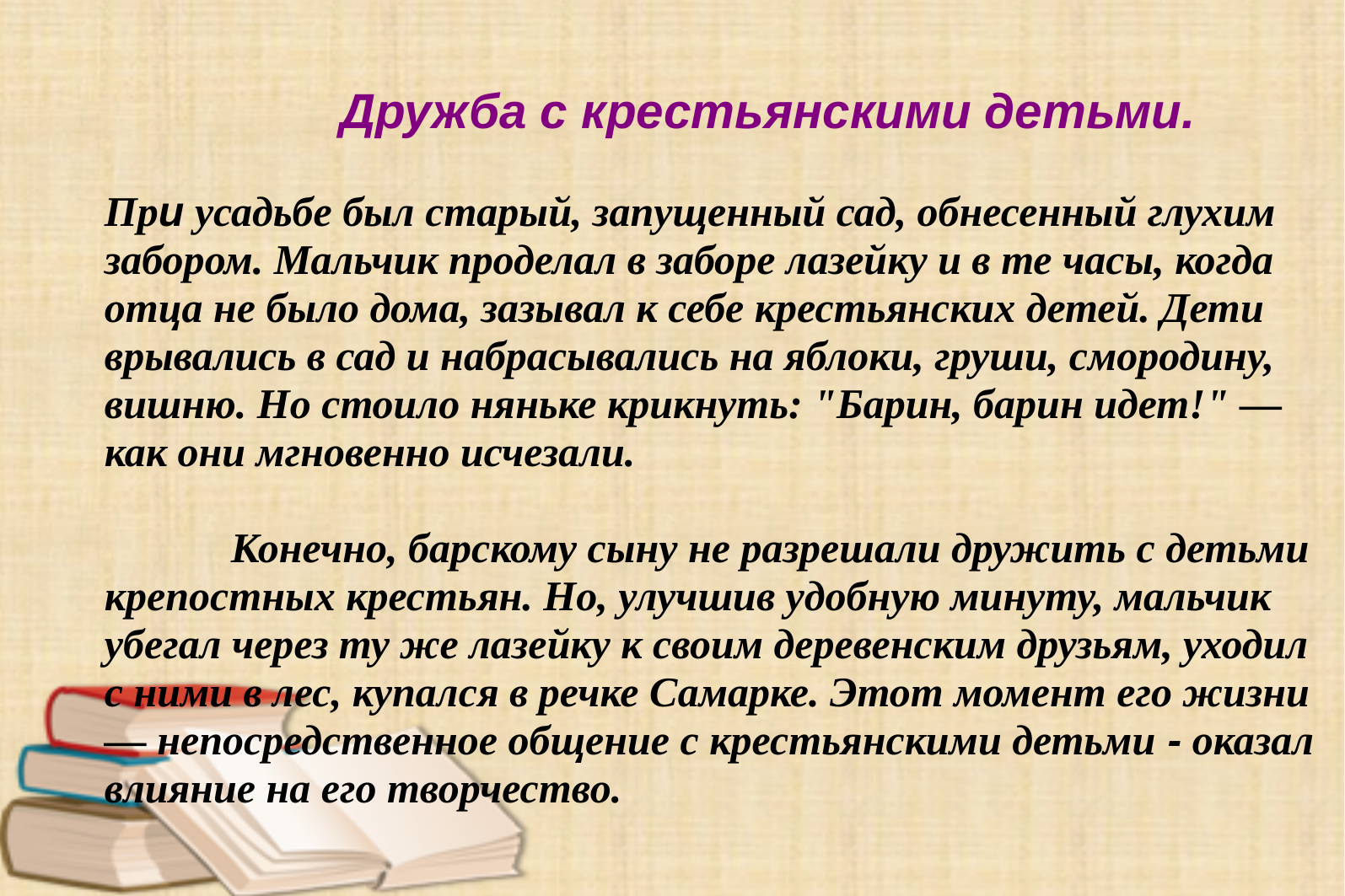

# Дружба с крестьянскими детьми. При усадьбе был старый, запущенный сад, обнесенный глухим забором. Мальчик проделал в заборе лазейку и в те часы, когда отца не было дома, зазывал к себе крестьянских детей. Дети врывались в сад и набрасывались на яблоки, груши, смородину, вишню. Но стоило няньке крикнуть: "Барин, барин идет!" — как они мгновенно исчезали. Конечно, барскому сыну не разрешали дружить с детьми крепостных крестьян. Но, улучшив удобную минуту, мальчик убегал через ту же лазейку к своим деревенским друзьям, уходил с ними в лес, купался в речке Самарке. Этот момент его жизни — непосредственное общение с крестьянскими детьми - оказал влияние на его творчество.